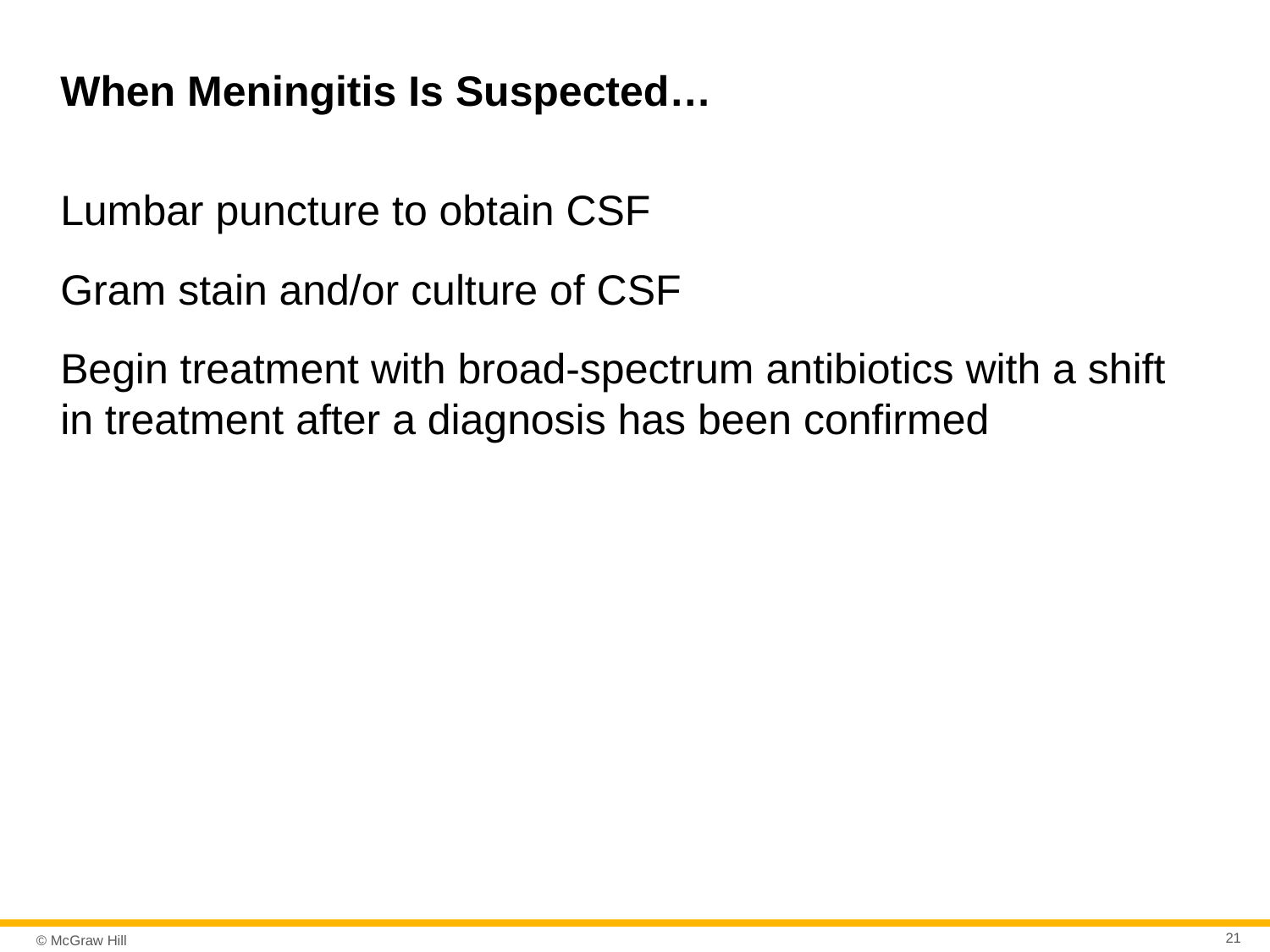

# When Meningitis Is Suspected…
Lumbar puncture to obtain CSF
Gram stain and/or culture of CSF
Begin treatment with broad-spectrum antibiotics with a shift in treatment after a diagnosis has been confirmed